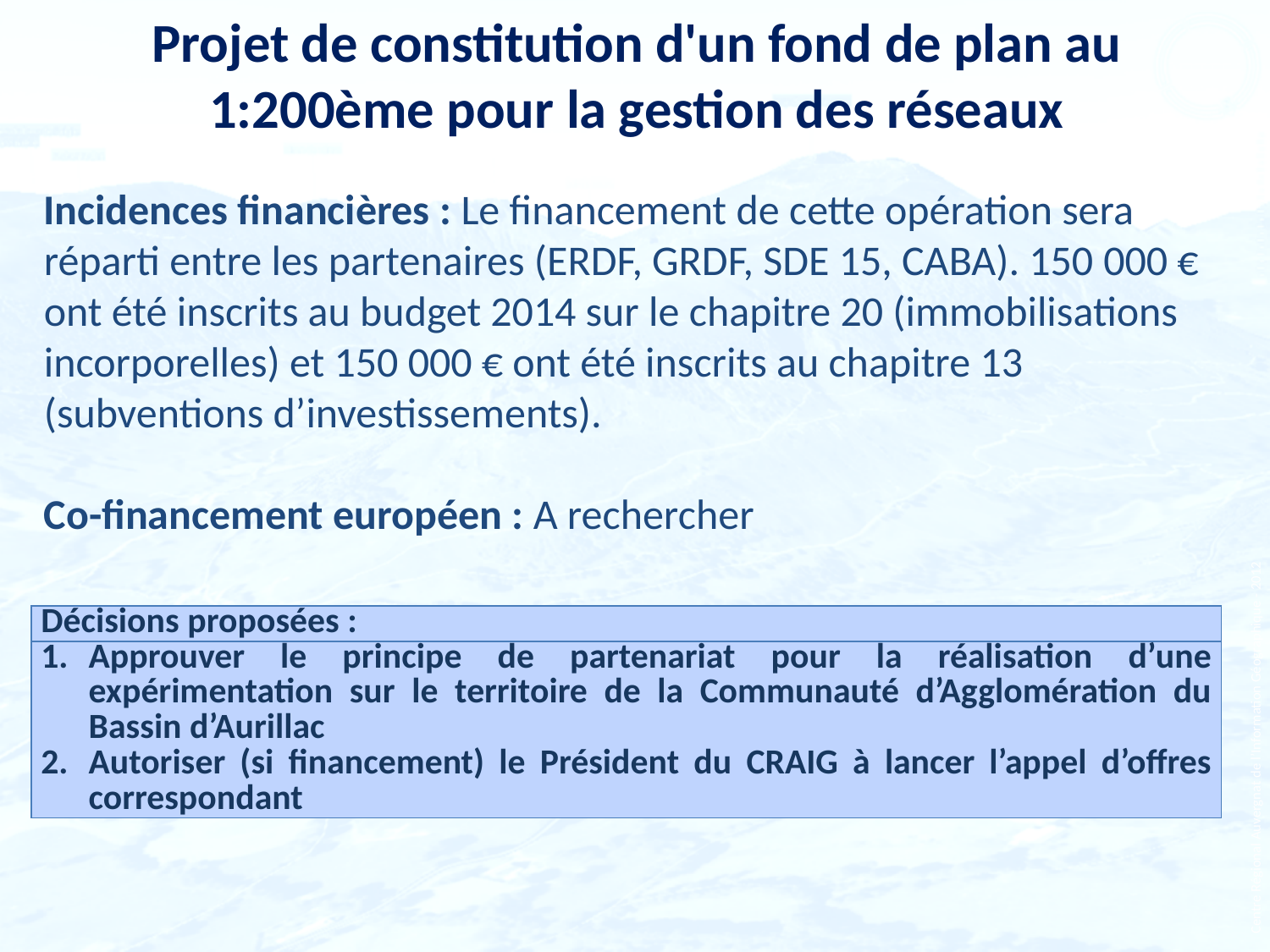

Projet de constitution d'un fond de plan au 1:200ème pour la gestion des réseaux

Incidences financières : Le financement de cette opération sera réparti entre les partenaires (ERDF, GRDF, SDE 15, CABA). 150 000 € ont été inscrits au budget 2014 sur le chapitre 20 (immobilisations incorporelles) et 150 000 € ont été inscrits au chapitre 13 (subventions d’investissements).

Co-financement européen : A rechercher
| Décisions proposées : |
| --- |
| Approuver le principe de partenariat pour la réalisation d’une expérimentation sur le territoire de la Communauté d’Agglomération du Bassin d’Aurillac Autoriser (si financement) le Président du CRAIG à lancer l’appel d’offres correspondant |